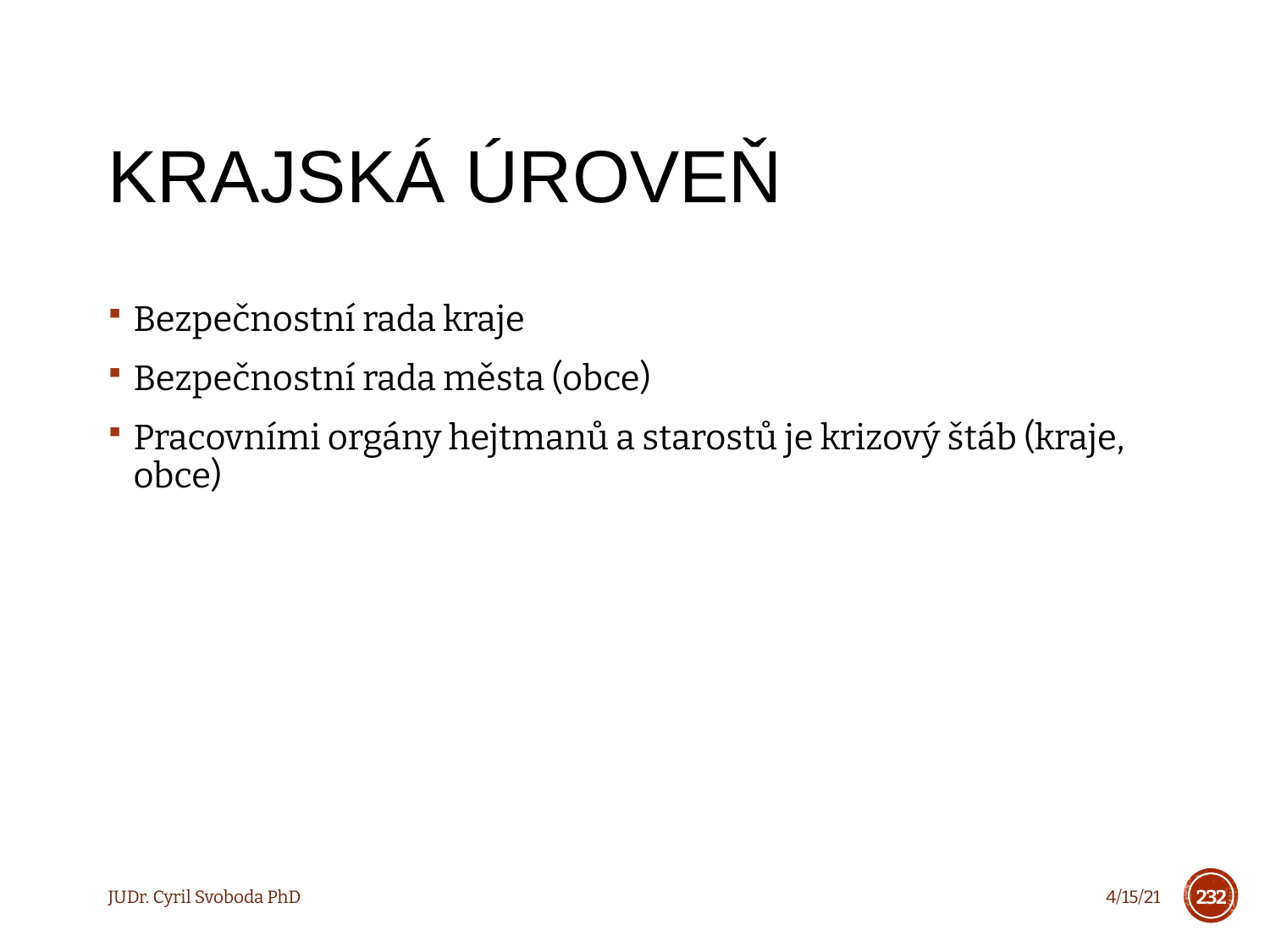

# Krajská úroveň
Bezpečnostní rada kraje
Bezpečnostní rada města (obce)
Pracovními orgány hejtmanů a starostů je krizový štáb (kraje, obce)
JUDr. Cyril Svoboda PhD
4/15/21
232